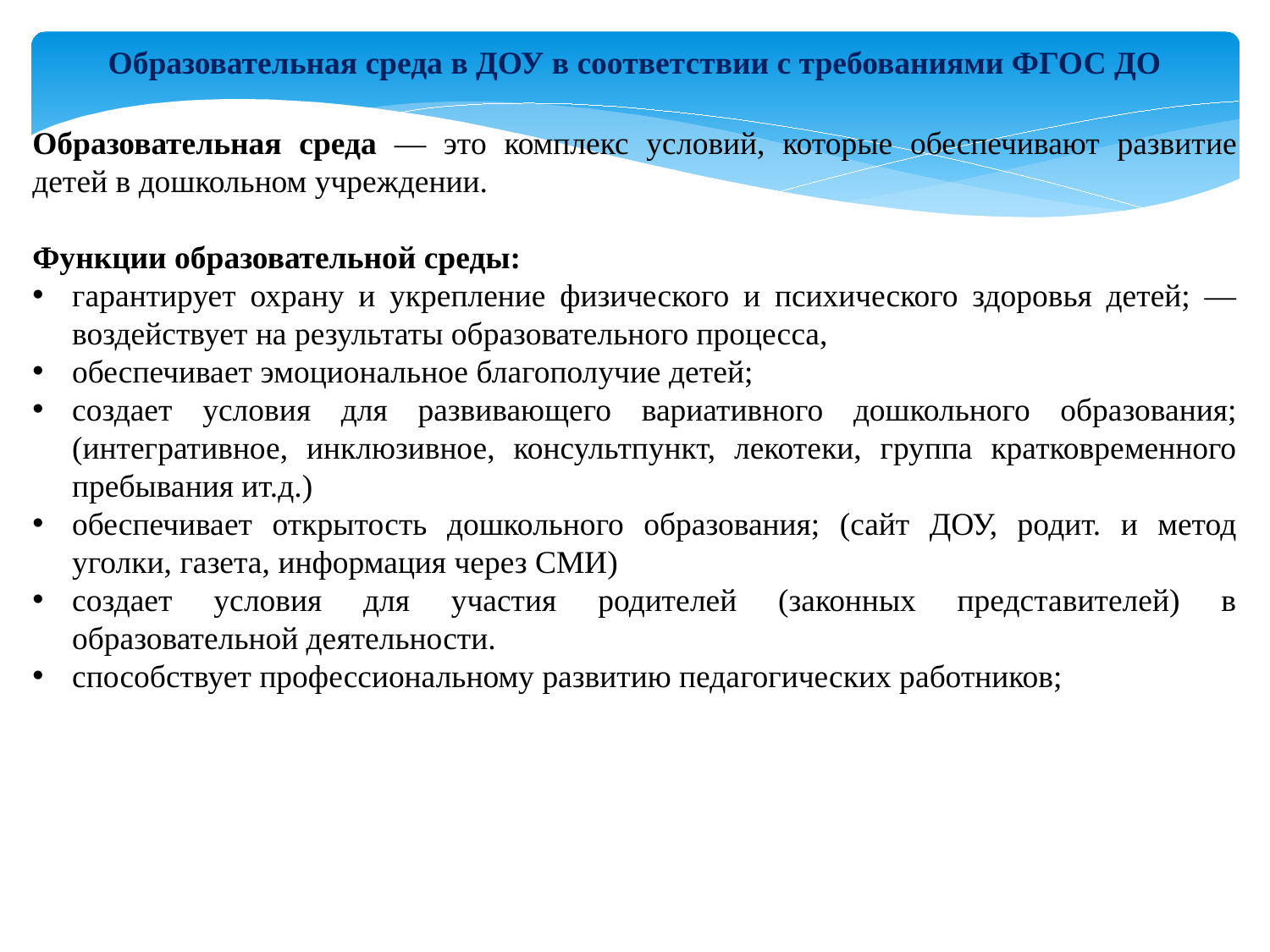

Образовательная среда в ДОУ в соответствии с требованиями ФГОС ДО
Образовательная среда — это комплекс условий, которые обеспечивают развитие детей в дошкольном учреждении.

Функции образовательной среды:
гарантирует охрану и укрепление физического и психического здоровья детей; — воздействует на результаты образовательного процесса,
обеспечивает эмоциональное благополучие детей;
создает условия для развивающего вариативного дошкольного образования; (интегративное, инклюзивное, консультпункт, лекотеки, группа кратковременного пребывания ит.д.)
обеспечивает открытость дошкольного образования; (сайт ДОУ, родит. и метод уголки, газета, информация через СМИ)
создает условия для участия родителей (законных представителей) в образовательной деятельности.
способствует профессиональному развитию педагогических работников;